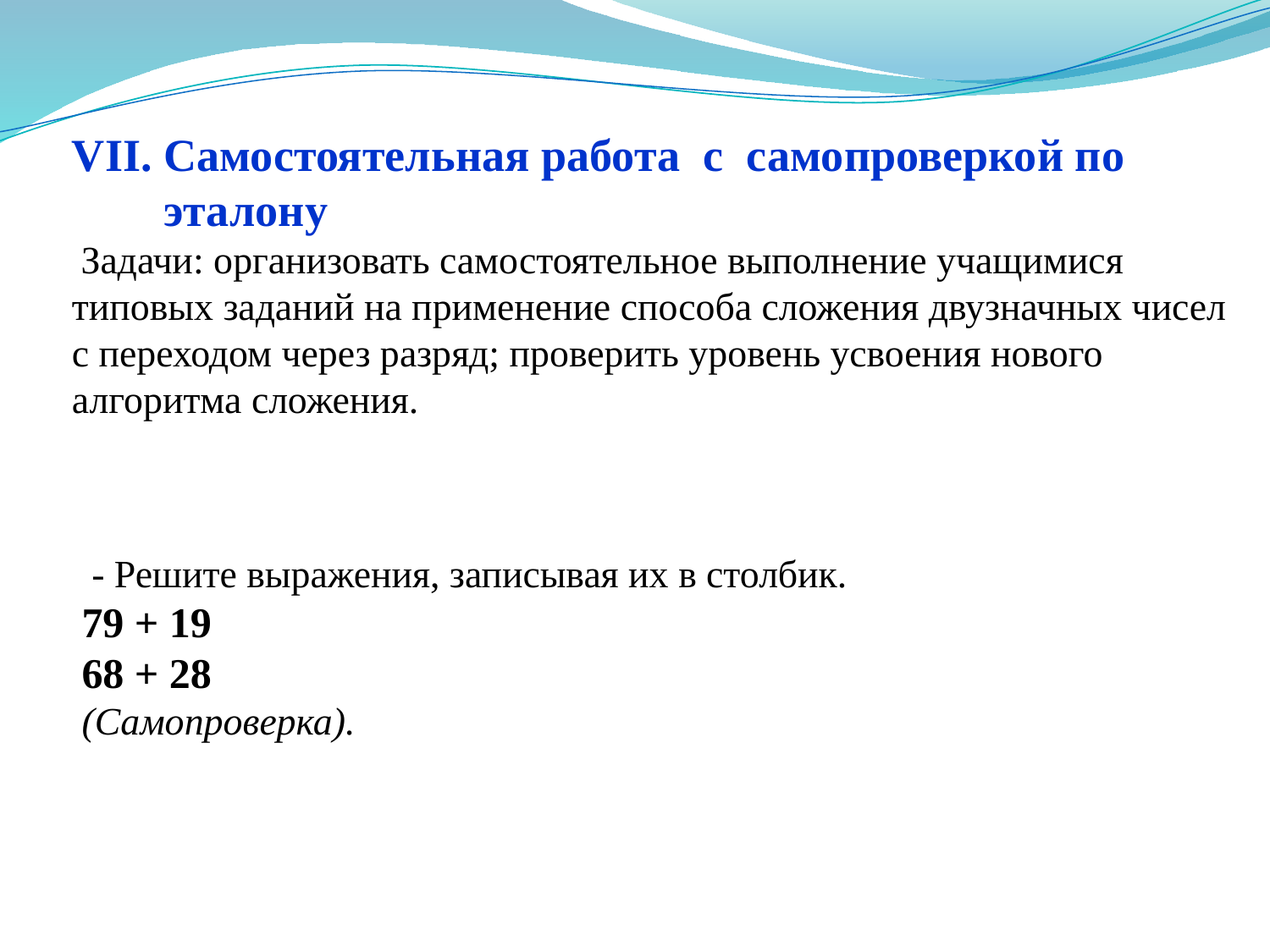

VII. Самостоятельная работа  с  самопроверкой по
        эталону
 Задачи: организовать самостоятельное выполнение учащимися типовых заданий на применение способа сложения двузначных чисел с переходом через разряд; проверить уровень усвоения нового алгоритма сложения.

 - Решите выражения, записывая их в столбик.
79 + 19
68 + 28
(Самопроверка).